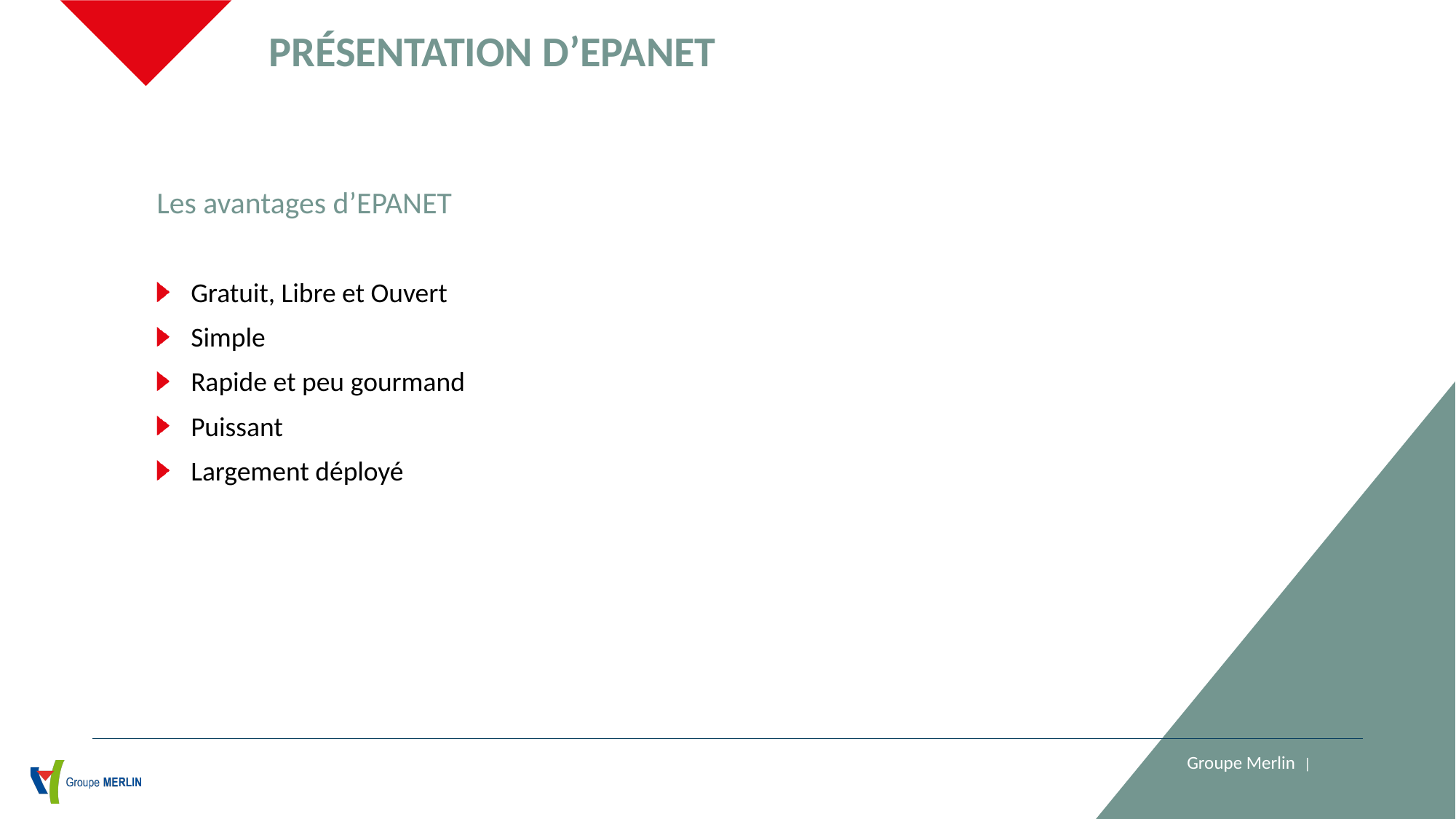

Présentation d’EPANET

Les avantages d’EPANET

Gratuit, Libre et Ouvert
Simple
Rapide et peu gourmand
Puissant
Largement déployé